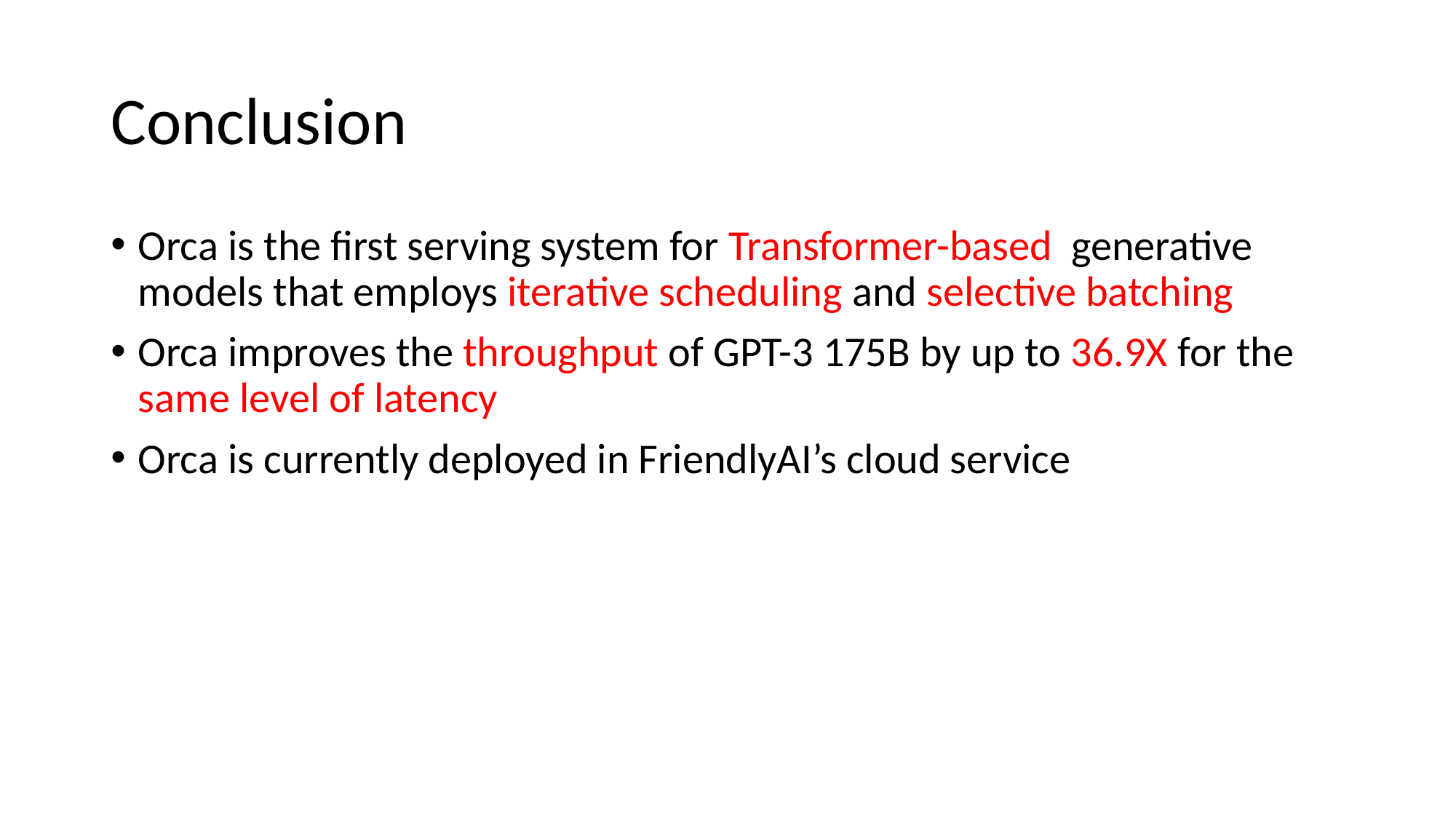

# Conclusion
Orca is the first serving system for Transformer-based  generative models that employs iterative scheduling and selective batching
Orca improves the throughput of GPT-3 175B by up to 36.9X for the same level of latency
Orca is currently deployed in FriendlyAI’s cloud service